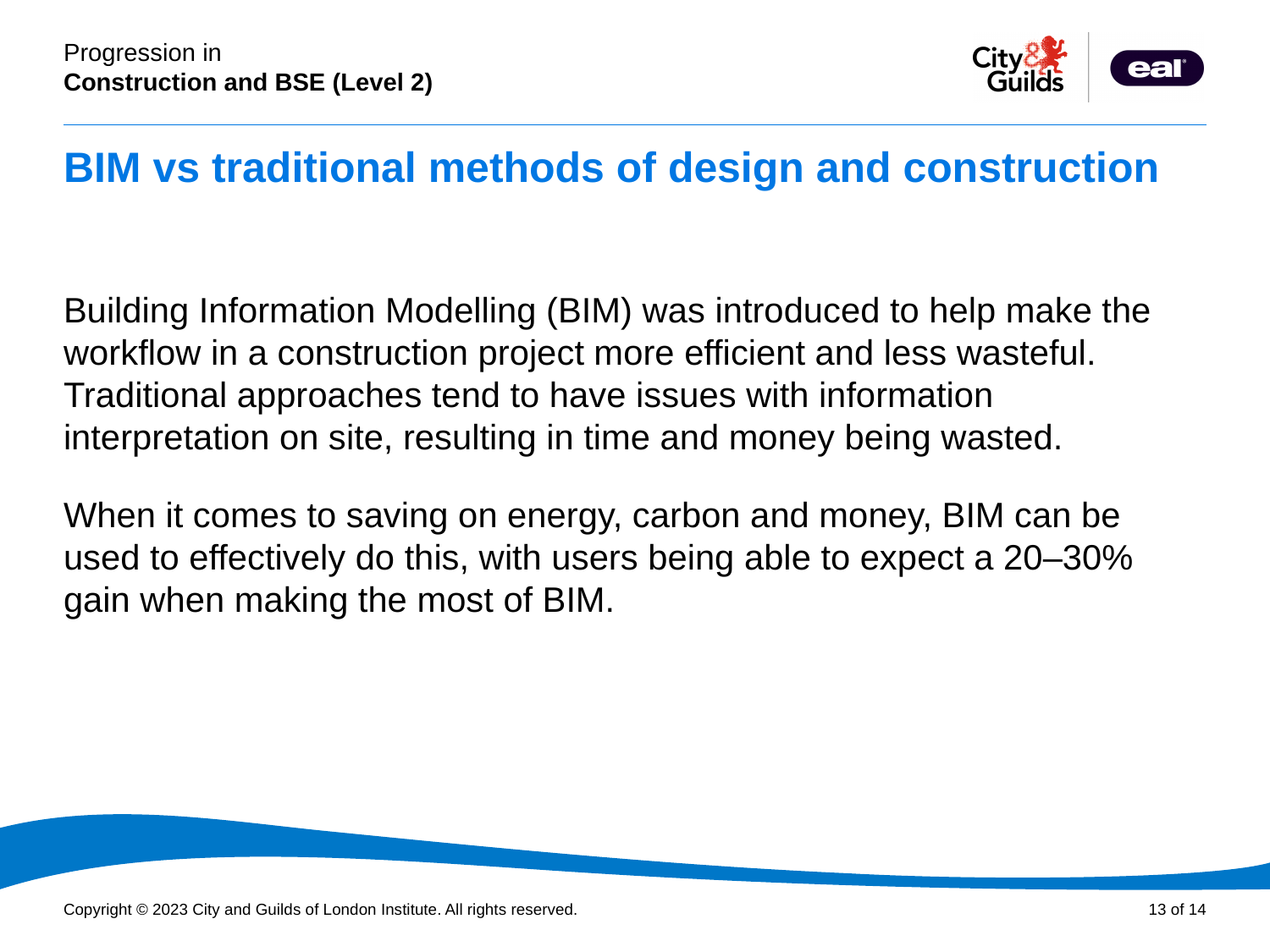

# BIM vs traditional methods of design and construction

Building Information Modelling (BIM) was introduced to help make the workflow in a construction project more efficient and less wasteful. Traditional approaches tend to have issues with information interpretation on site, resulting in time and money being wasted.
When it comes to saving on energy, carbon and money, BIM can be used to effectively do this, with users being able to expect a 20–30% gain when making the most of BIM.